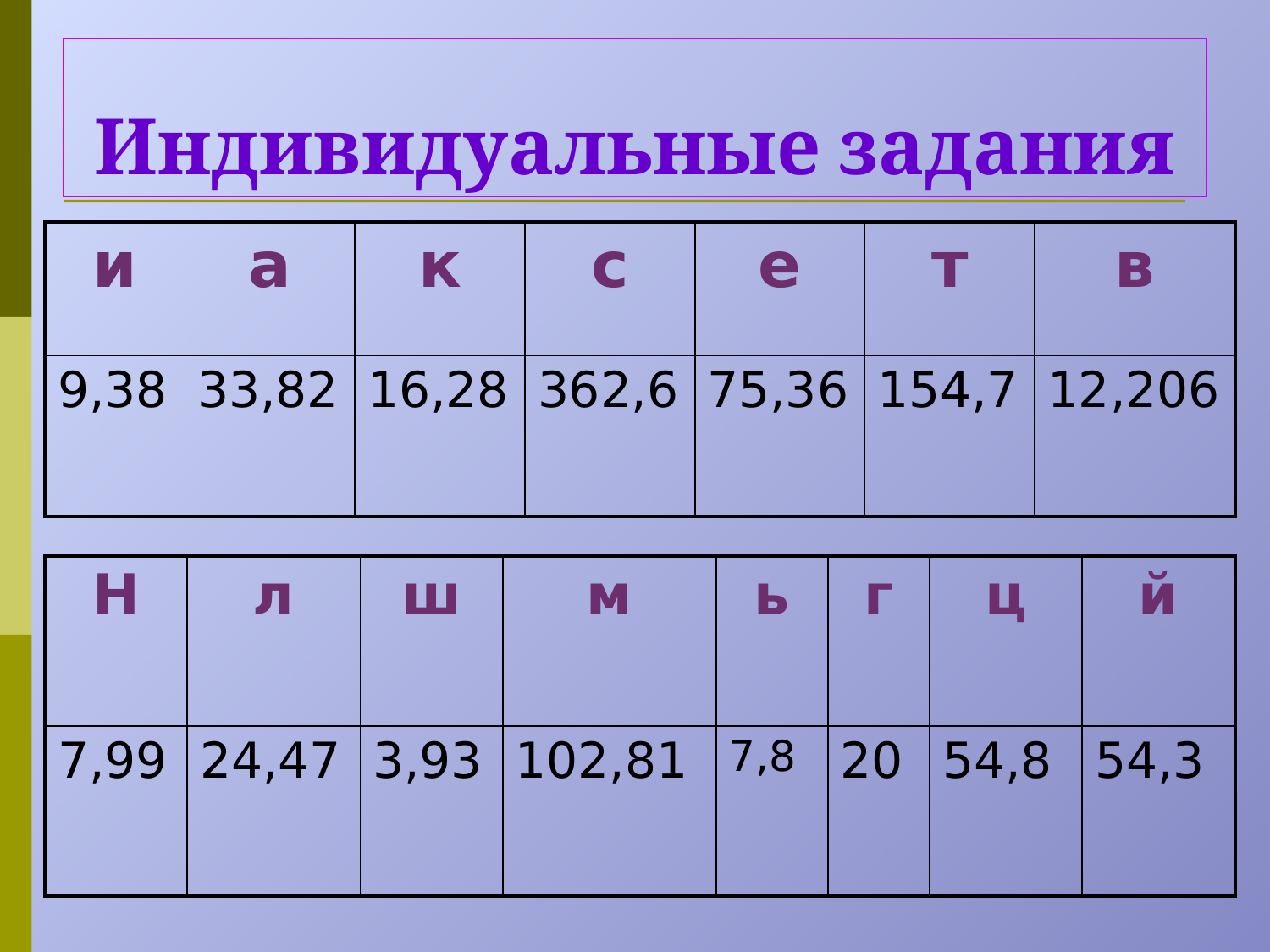

# Индивидуальные задания
| и | а | к | с | е | т | в |
| --- | --- | --- | --- | --- | --- | --- |
| 9,38 | 33,82 | 16,28 | 362,6 | 75,36 | 154,7 | 12,206 |
| Н | л | ш | м | ь | г | ц | й |
| --- | --- | --- | --- | --- | --- | --- | --- |
| 7,99 | 24,47 | 3,93 | 102,81 | 7,8 | 20 | 54,8 | 54,3 |